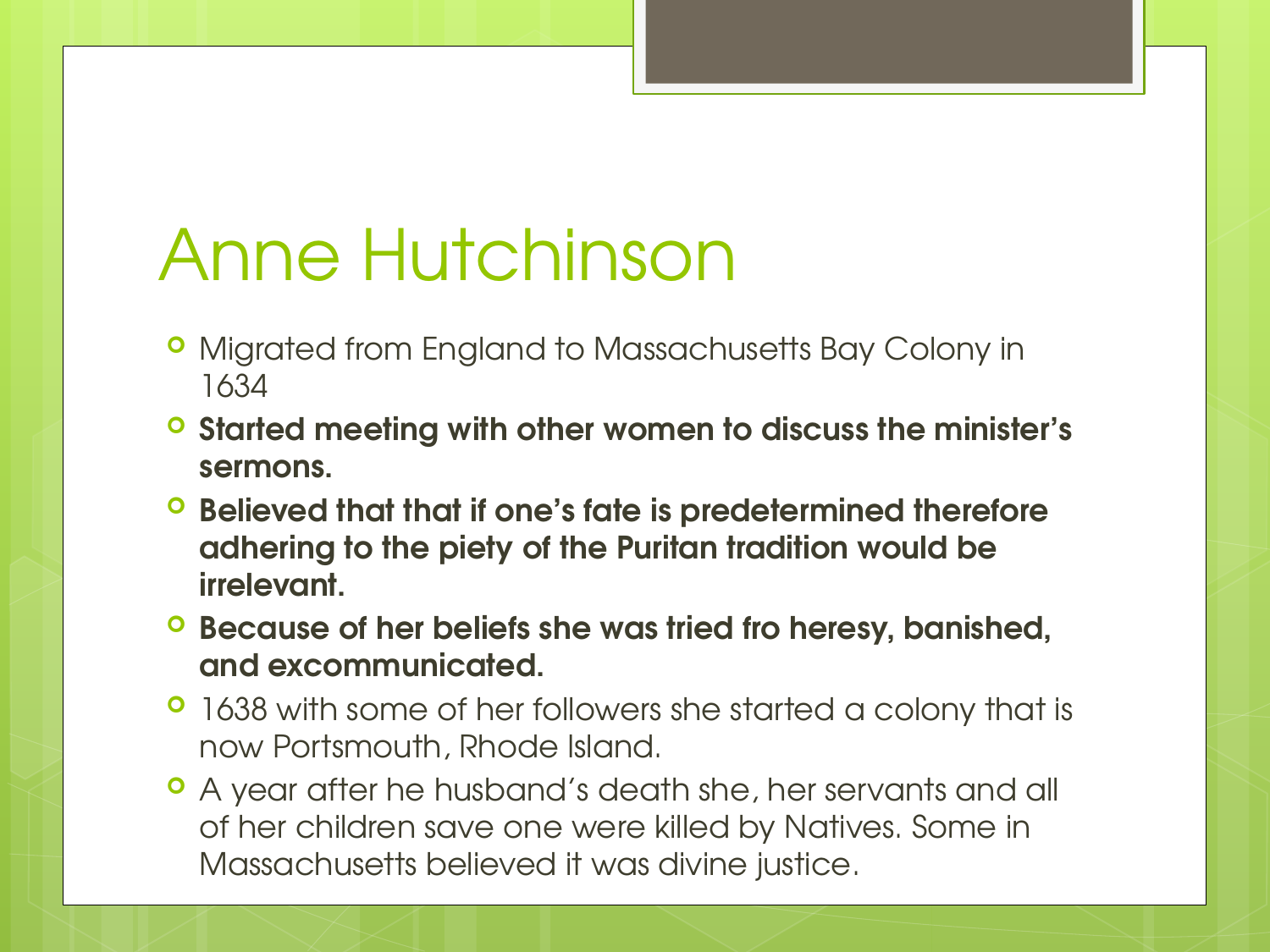

# Anne Hutchinson
Migrated from England to Massachusetts Bay Colony in 1634
Started meeting with other women to discuss the minister’s sermons.
Believed that that if one’s fate is predetermined therefore adhering to the piety of the Puritan tradition would be irrelevant.
Because of her beliefs she was tried fro heresy, banished, and excommunicated.
1638 with some of her followers she started a colony that is now Portsmouth, Rhode Island.
A year after he husband’s death she, her servants and all of her children save one were killed by Natives. Some in Massachusetts believed it was divine justice.